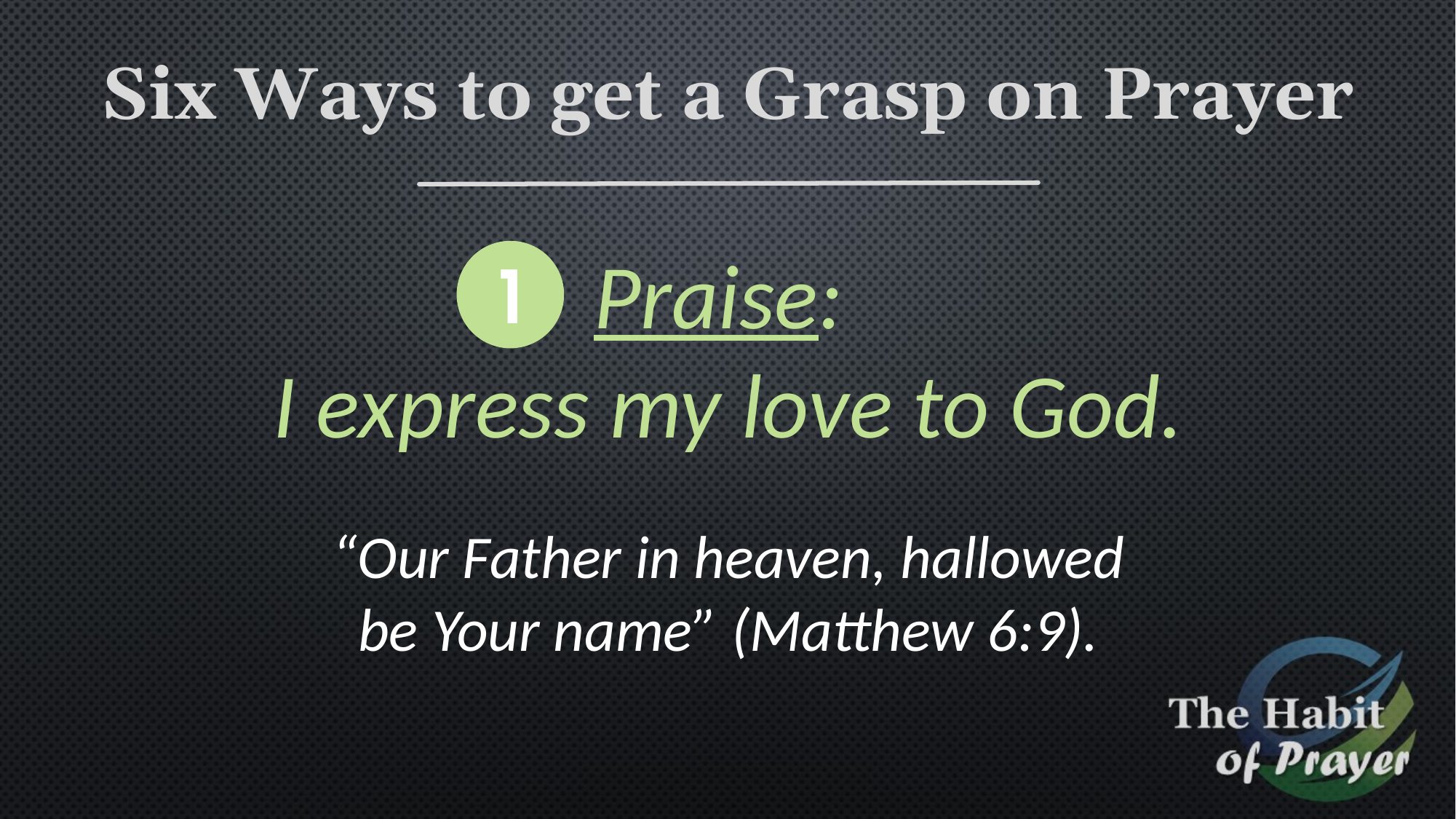

Six Ways to get a Grasp on Prayer
Praise:
I express my love to God.
1
“Our Father in heaven, hallowed be Your name” (Matthew 6:9).